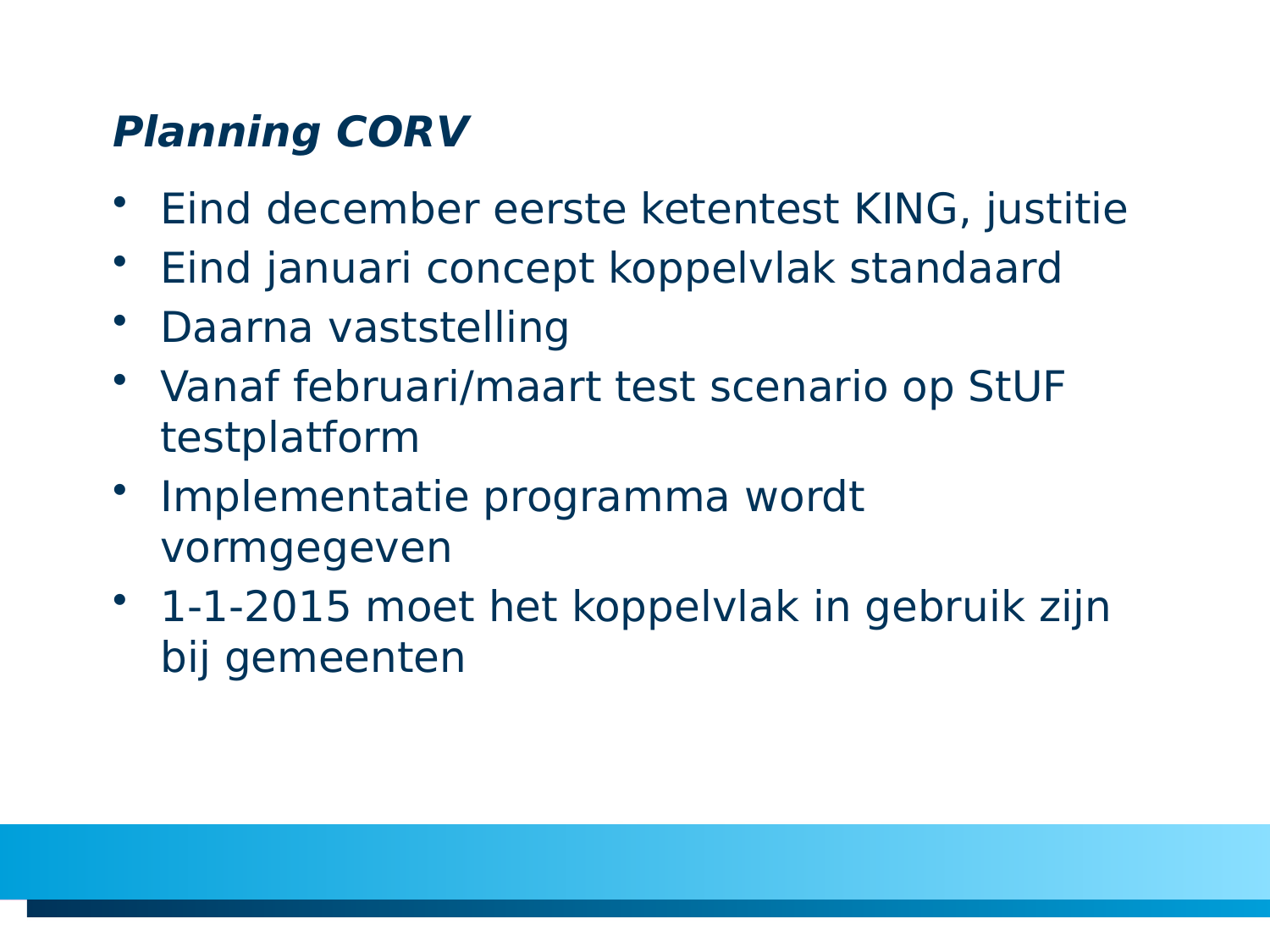

# Planning CORV
Eind december eerste ketentest KING, justitie
Eind januari concept koppelvlak standaard
Daarna vaststelling
Vanaf februari/maart test scenario op StUF testplatform
Implementatie programma wordt vormgegeven
1-1-2015 moet het koppelvlak in gebruik zijn bij gemeenten